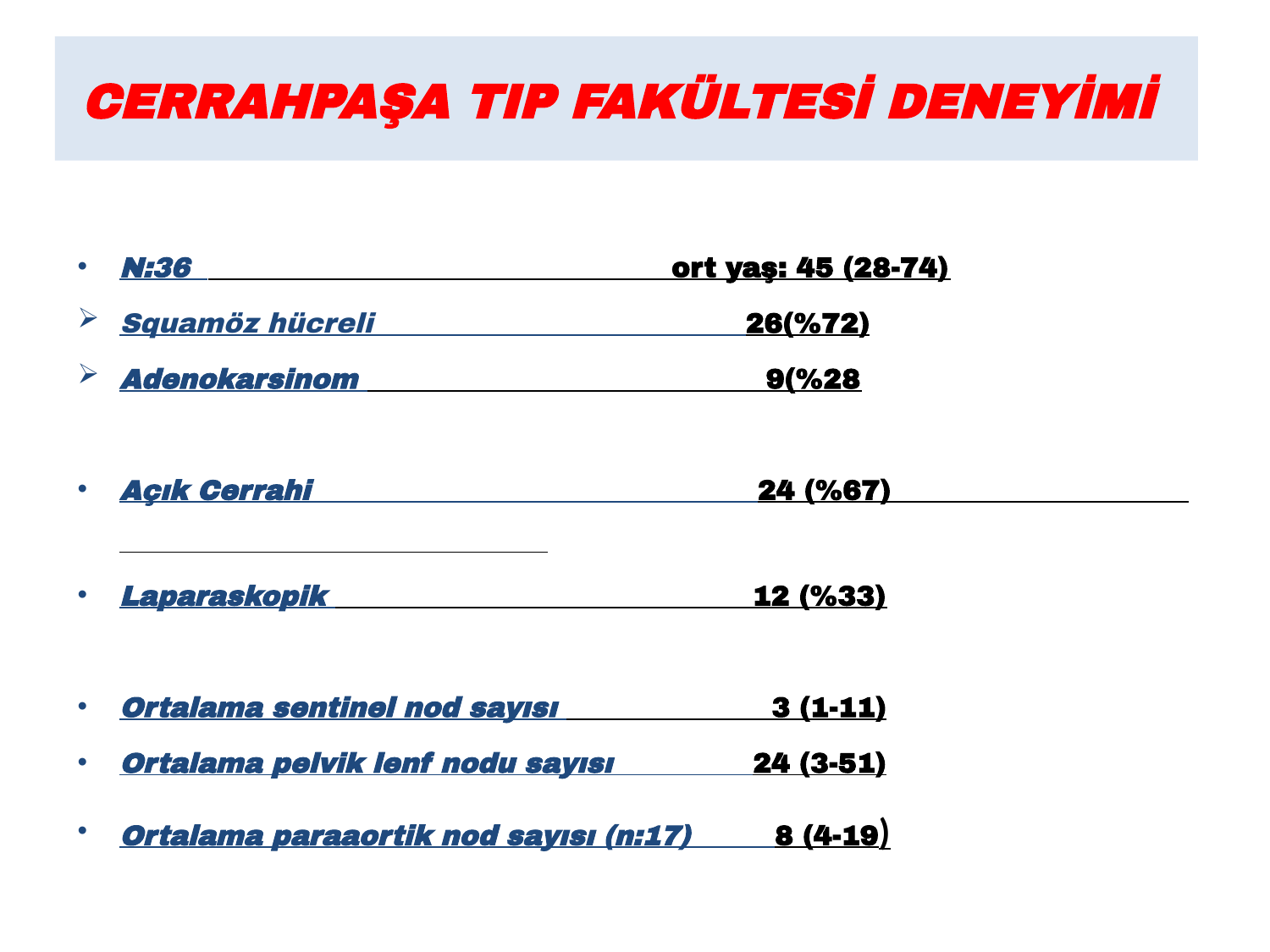

# CERRAHPAŞA TIP FAKÜLTESİ DENEYİMİ
N:36                                                    ort yaş: 45 (28-74)
Squamöz hücreli                                        26(%72)
Adenokarsinom                                            9(%28

Açık Cerrahi                                                24 (%67)
Laparaskopik                                              12 (%33)

Ortalama sentinel nod sayısı                       3 (1-11)
Ortalama pelvik lenf nodu sayısı               24 (3-51)
Ortalama paraaortik nod sayısı (n:17)         8 (4-19)